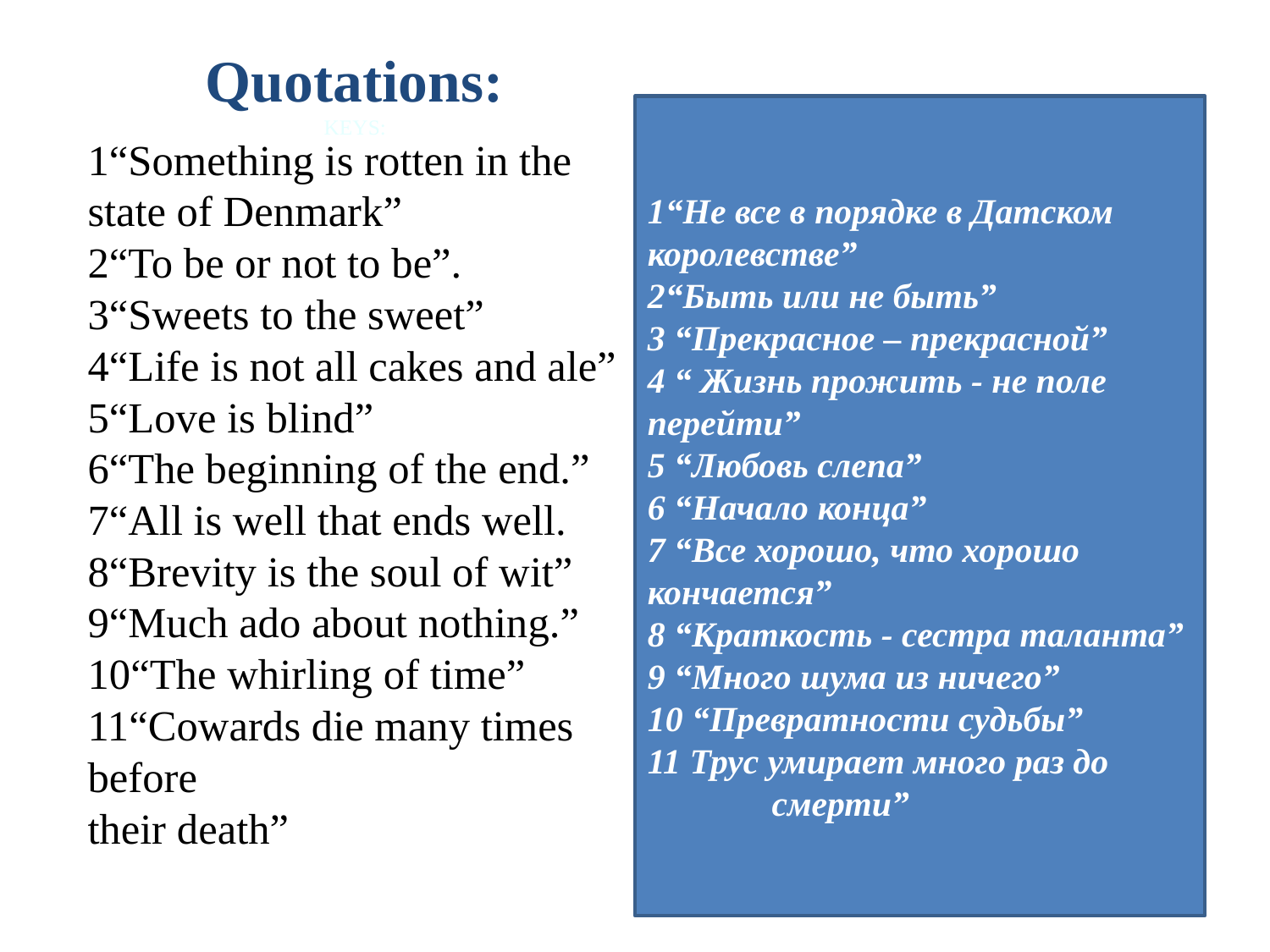

# Quotations: KEYS:
1“Не все в порядке в Датском королевстве”
2“Быть или не быть”
3 “Прекрасное – прекрасной”
4 “ Жизнь прожить - не поле перейти”
5 “Любовь слепа”
6 “Начало конца”
7 “Все хорошо, что хорошо кончается”
8 “Краткость - сестра таланта”
9 “Много шума из ничего”
10 “Превратности судьбы”
11 Трус умирает много раз до
              смерти”
1“Something is rotten in the state of Denmark”
2“To be or not to be”.
3“Sweets to the sweet”
4“Life is not all cakes and ale”
5“Love is blind”
6“The beginning of the end.”
7“All is well that ends well.
8“Brevity is the soul of wit”
9“Much ado about nothing.”
10“The whirling of time”
11“Cowards die many times before
their death”